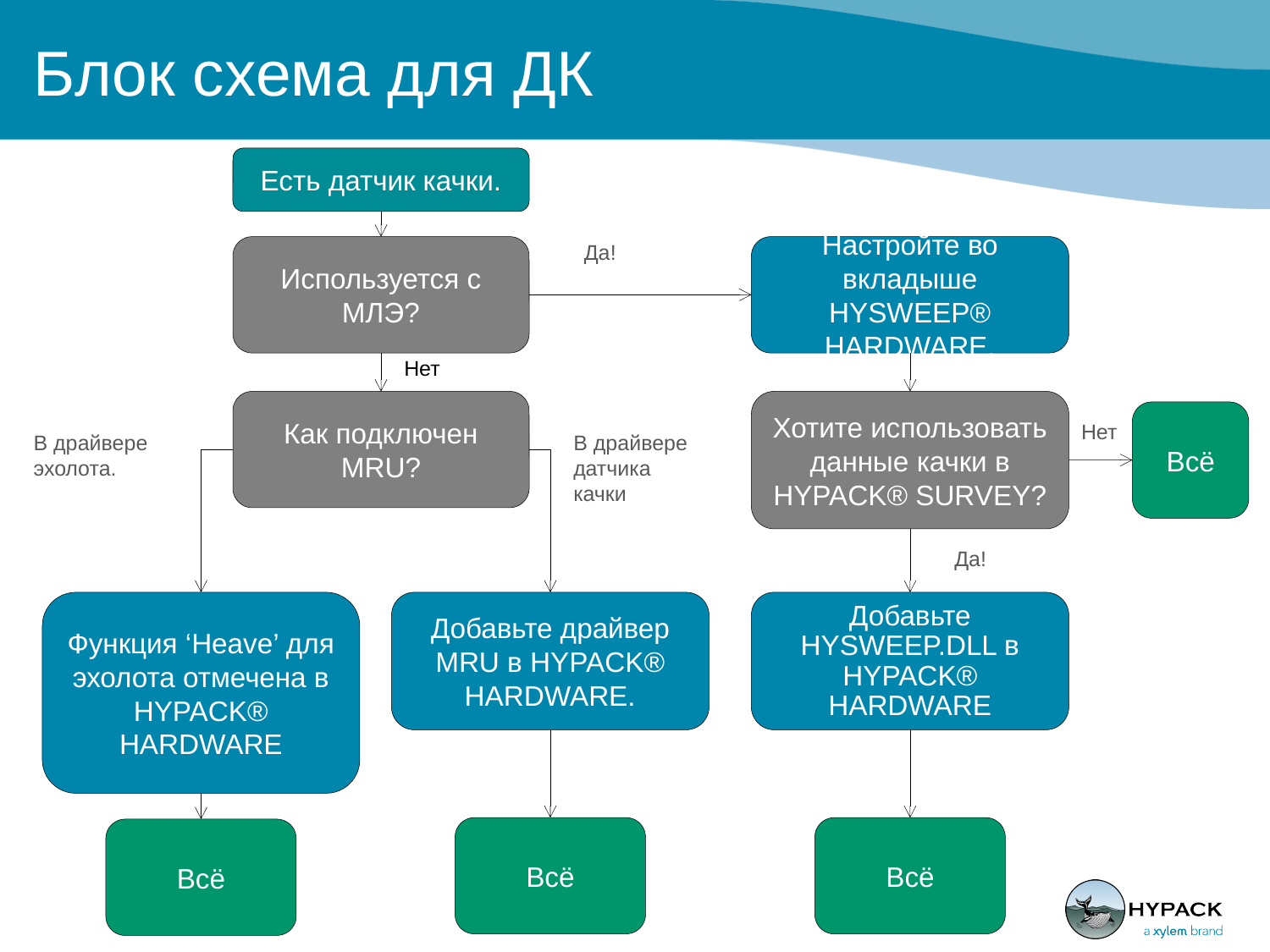

Блок схема для ДК
Есть датчик качки.
Да!
Используется с МЛЭ?
Настройте во вкладыше HYSWEEP® HARDWARE.
Нет
Как подключен MRU?
Хотите использовать данные качки в HYPACK® SURVEY?
Всё
Нет
В драйвере эхолота.
В драйвере датчика качки
Да!
Функция ‘Heave’ для эхолота отмечена в HYPACK® HARDWARE
Добавьте драйвер MRU в HYPACK® HARDWARE.
Добавьте HYSWEEP.DLL в HYPACK® HARDWARE
Всё
Всё
Всё